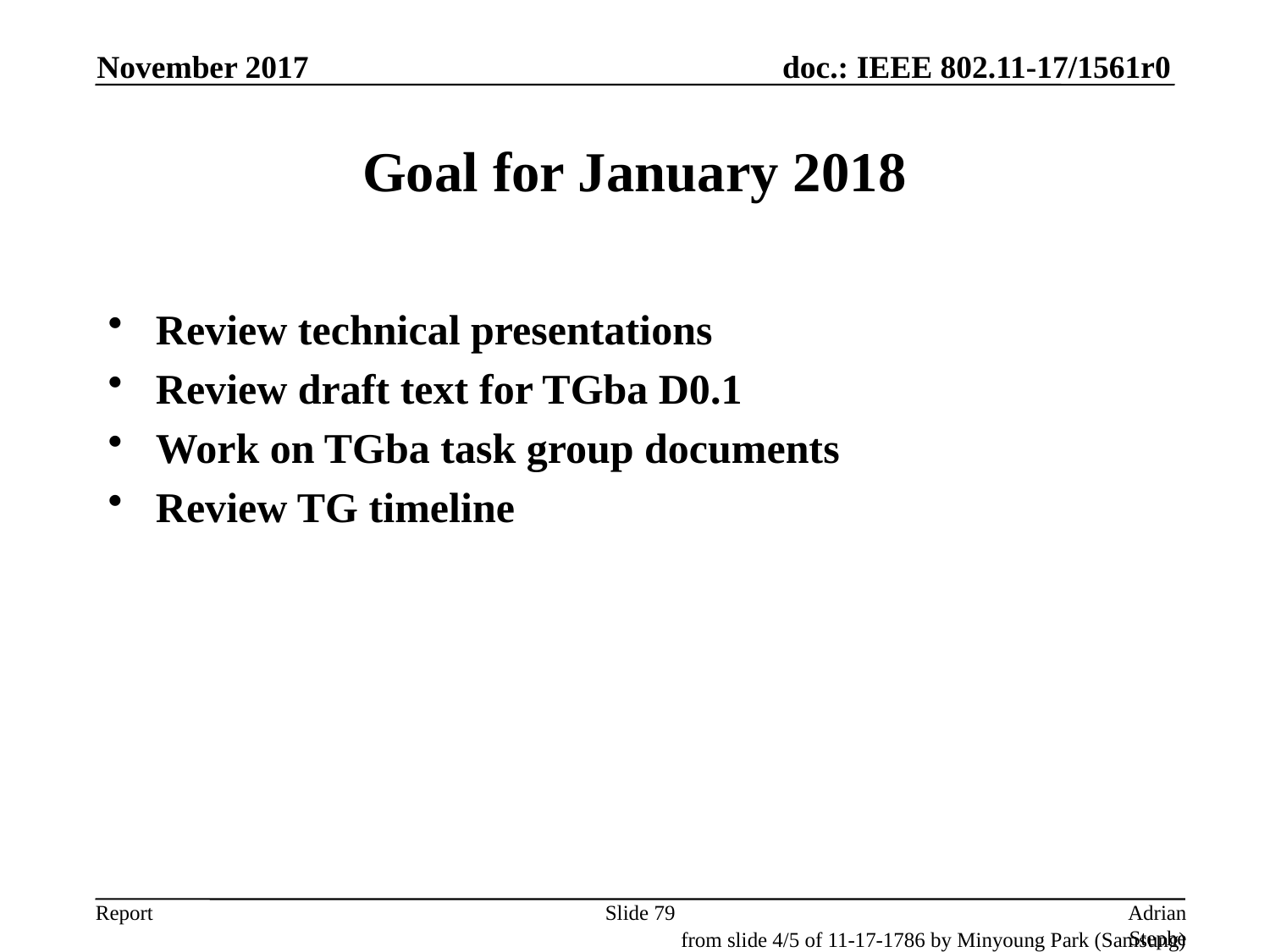

November 2017
# Goal for January 2018
Review technical presentations
Review draft text for TGba D0.1
Work on TGba task group documents
Review TG timeline

Slide 79
Adrian Stephens, Intel Corporation
from slide 4/5 of 11-17-1786 by Minyoung Park (Samsung)